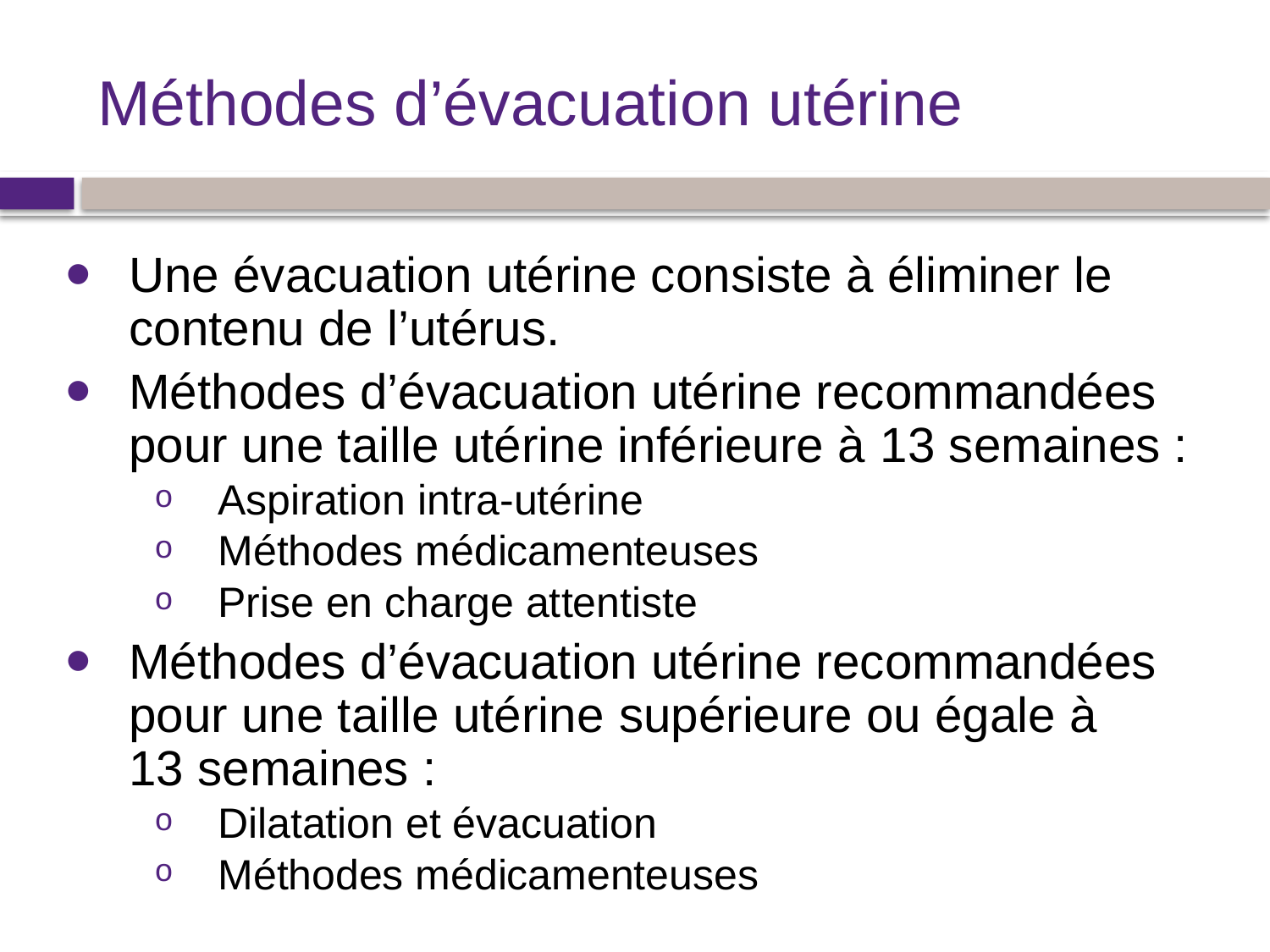

# Méthodes d’évacuation utérine
Une évacuation utérine consiste à éliminer le contenu de l’utérus.
Méthodes d’évacuation utérine recommandées pour une taille utérine inférieure à 13 semaines :
Aspiration intra-utérine
Méthodes médicamenteuses
Prise en charge attentiste
Méthodes d’évacuation utérine recommandées pour une taille utérine supérieure ou égale à 13 semaines :
Dilatation et évacuation
Méthodes médicamenteuses